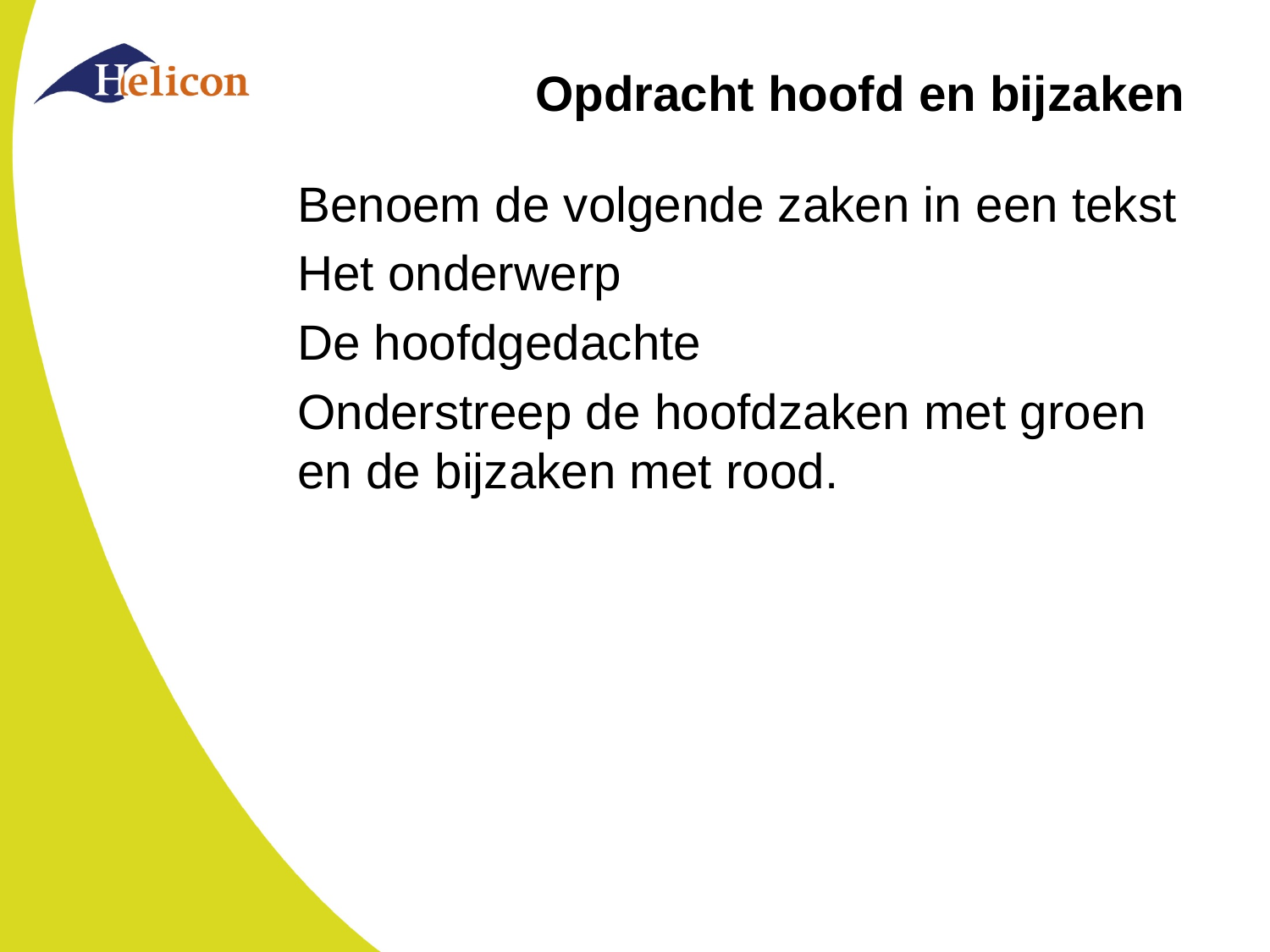

# Opdracht hoofd en bijzaken
Benoem de volgende zaken in een tekst
Het onderwerp
De hoofdgedachte
Onderstreep de hoofdzaken met groen en de bijzaken met rood.